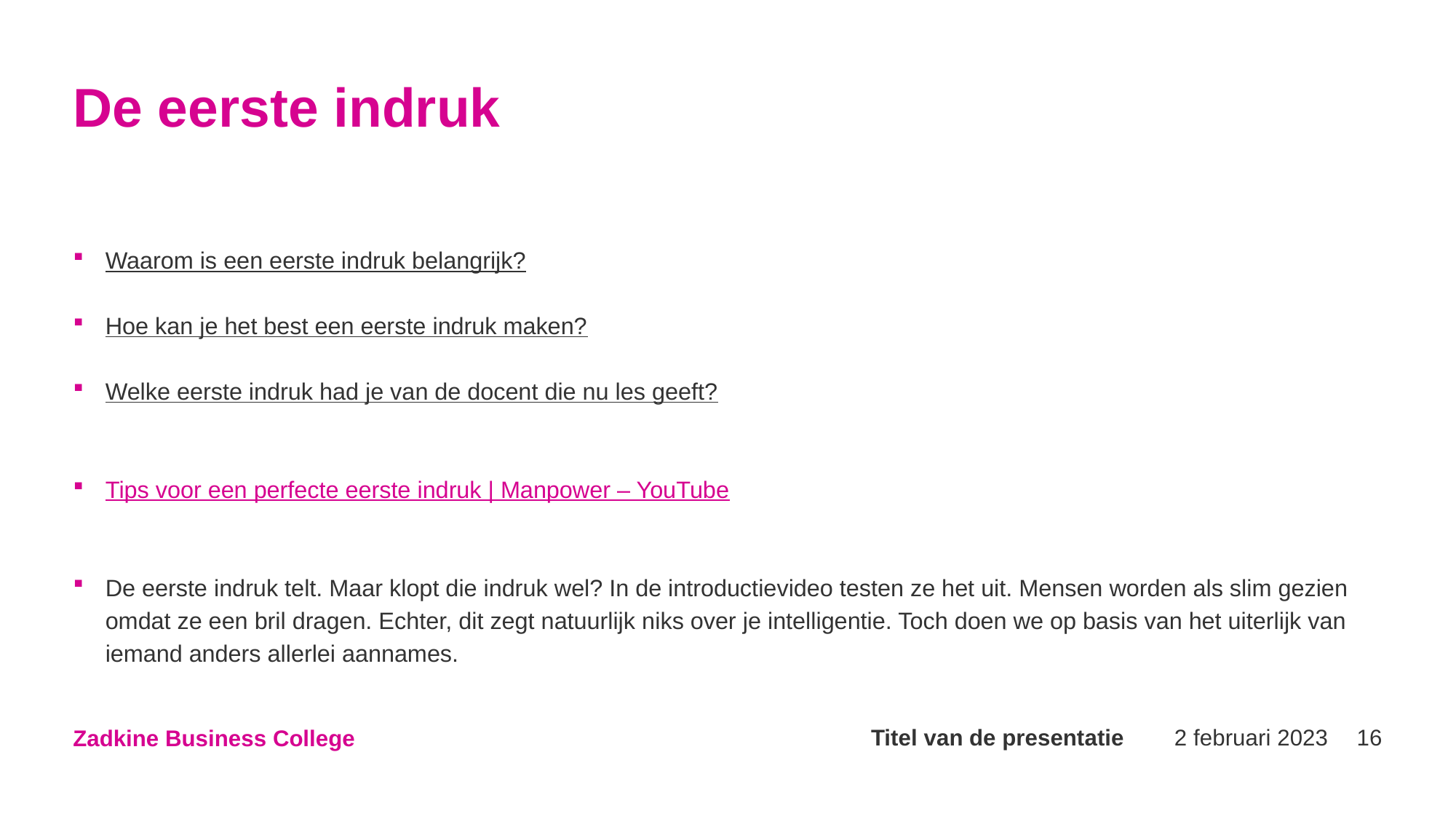

# De eerste indruk
Waarom is een eerste indruk belangrijk?

Hoe kan je het best een eerste indruk maken?

Welke eerste indruk had je van de docent die nu les geeft?

Tips voor een perfecte eerste indruk | Manpower – YouTube

De eerste indruk telt. Maar klopt die indruk wel? In de introductievideo testen ze het uit. Mensen worden als slim gezien omdat ze een bril dragen. Echter, dit zegt natuurlijk niks over je intelligentie. Toch doen we op basis van het uiterlijk van iemand anders allerlei aannames.

Titel van de presentatie
2 februari 2023
16